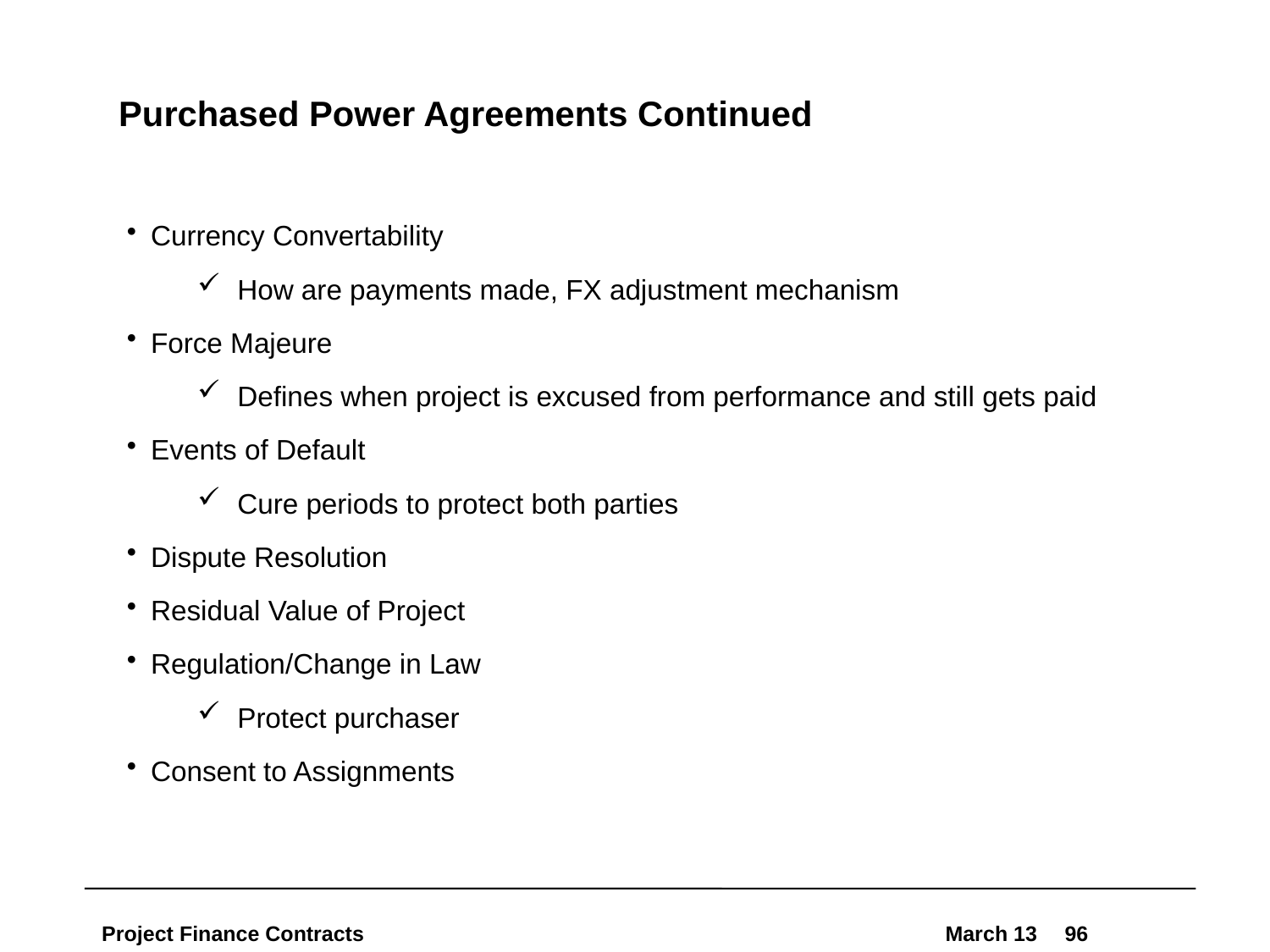

# Purchased Power Agreements Continued
Currency Convertability
How are payments made, FX adjustment mechanism
Force Majeure
Defines when project is excused from performance and still gets paid
Events of Default
Cure periods to protect both parties
Dispute Resolution
Residual Value of Project
Regulation/Change in Law
Protect purchaser
Consent to Assignments